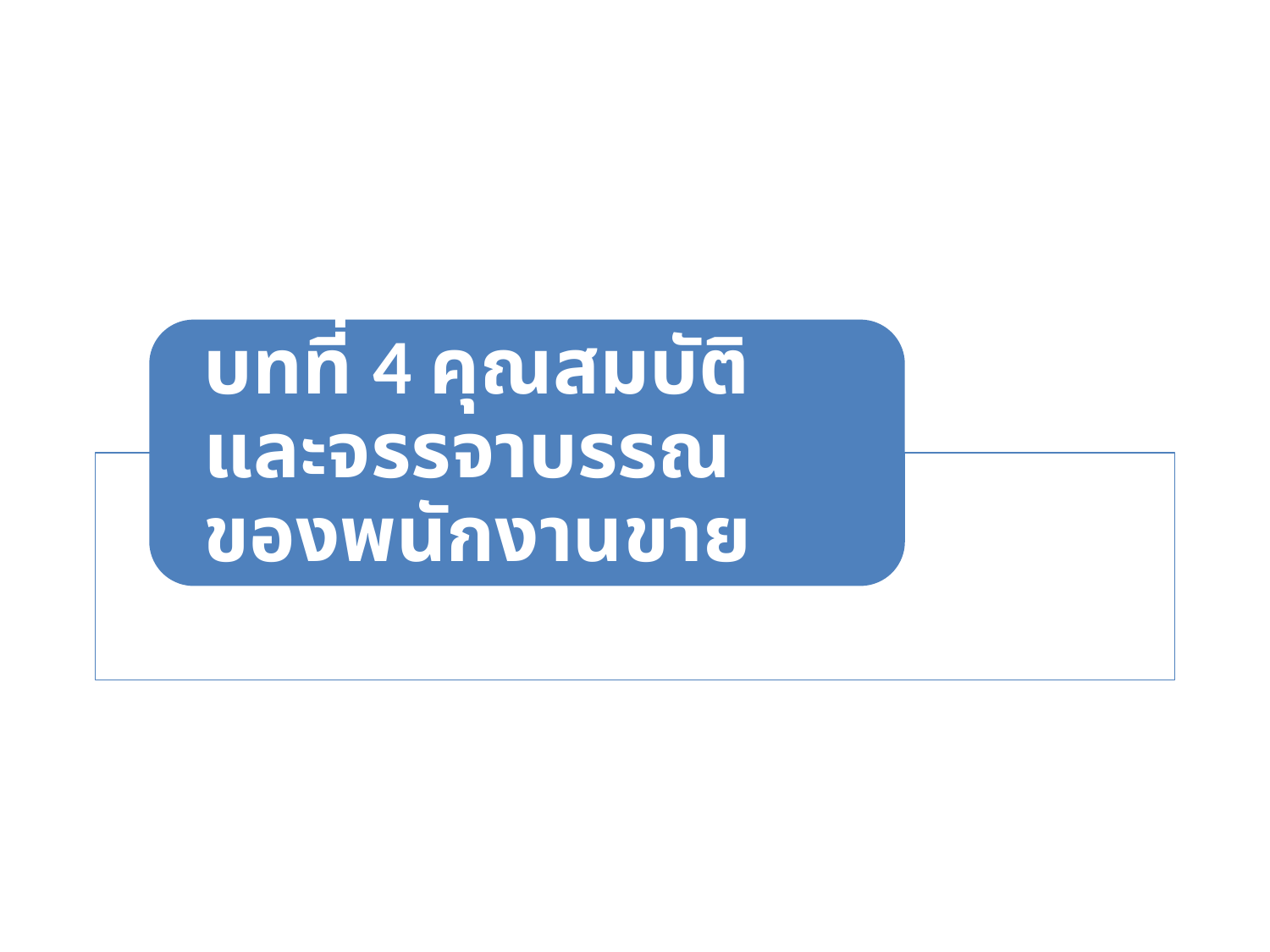

บทที่ 4 คุณสมบัติและจรรจาบรรณของพนักงานขาย